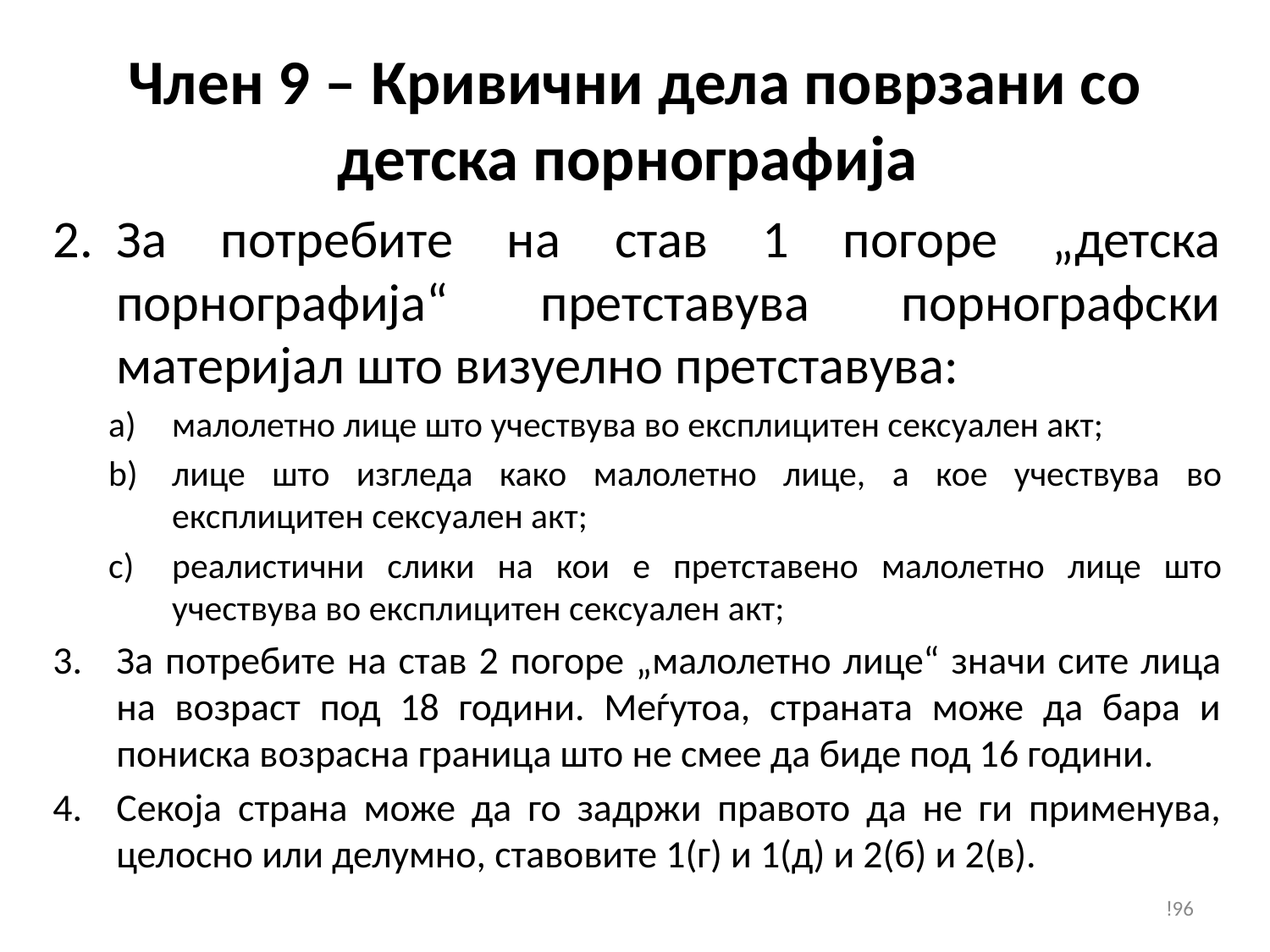

# Член 9 – Кривични дела поврзани со детска порнографија
За потребите на став 1 погоре „детска порнографија“ претставува порнографски материјал што визуелно претставува:
малолетно лице што учествува во експлицитен сексуален акт;
лице што изгледа како малолетно лице, а кое учествува во експлицитен сексуален акт;
реалистични слики на кои е претставено малолетно лице што учествува во експлицитен сексуален акт;
За потребите на став 2 погоре „малолетно лице“ значи сите лица на возраст под 18 години. Меѓутоа, страната може да бара и пониска возрасна граница што не смее да биде под 16 години.
Секоја страна може да го задржи правото да не ги применува, целосно или делумно, ставовите 1(г) и 1(д) и 2(б) и 2(в).
!96